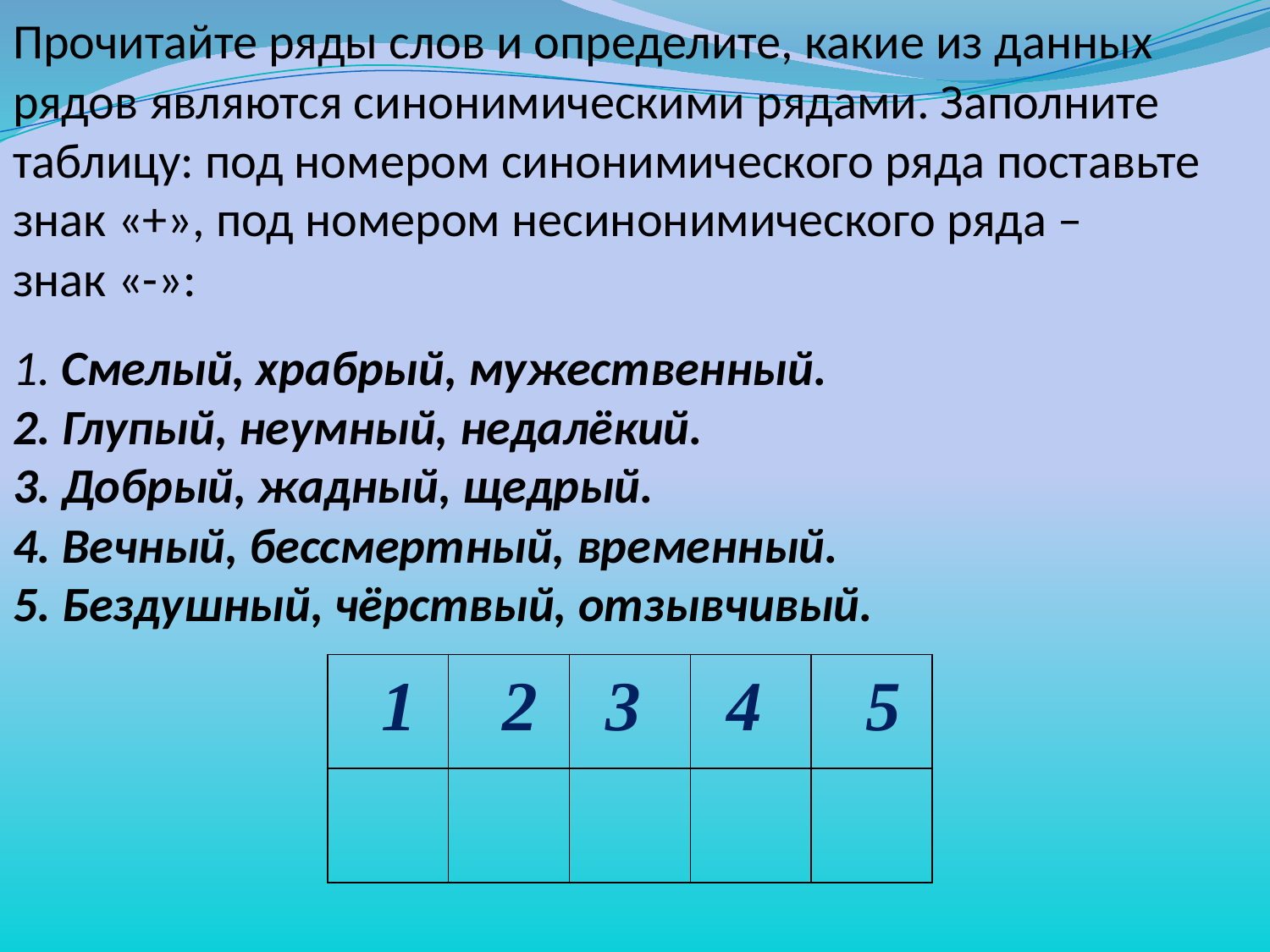

Прочитайте ряды слов и определите, какие из данных рядов являются синонимическими рядами. Заполните таблицу: под номером синонимического ряда поставьте знак «+», под номером несинонимического ряда –
знак «-»:

 Смелый, храбрый, мужественный.
 Глупый, неумный, недалёкий.
 Добрый, жадный, щедрый.
 Вечный, бессмертный, временный.
 Бездушный, чёрствый, отзывчивый.

| 1 | 2 | 3 | 4 | 5 |
| --- | --- | --- | --- | --- |
|  |  |  |  |  |